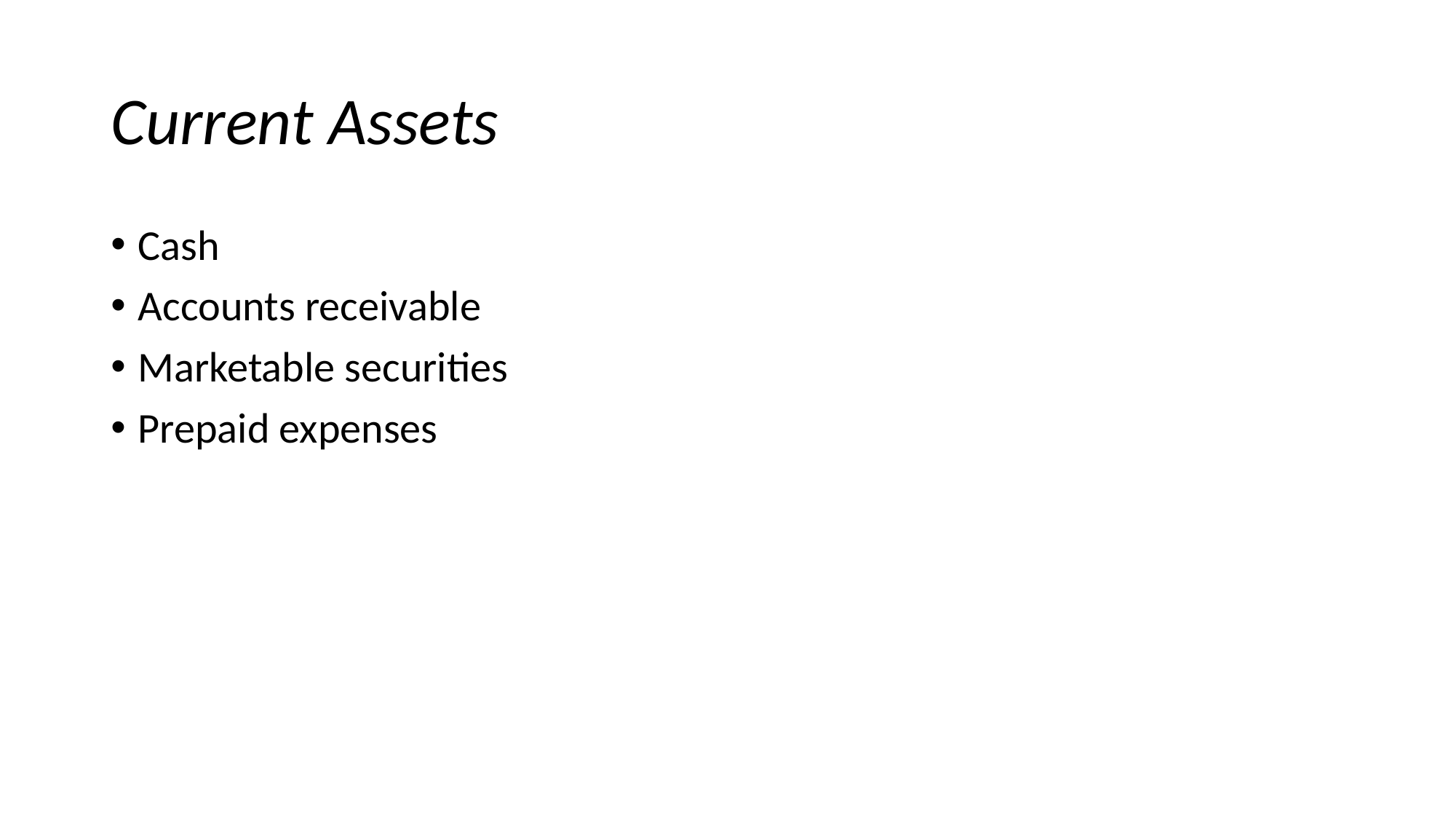

# Current Assets
Cash
Accounts receivable
Marketable securities
Prepaid expenses